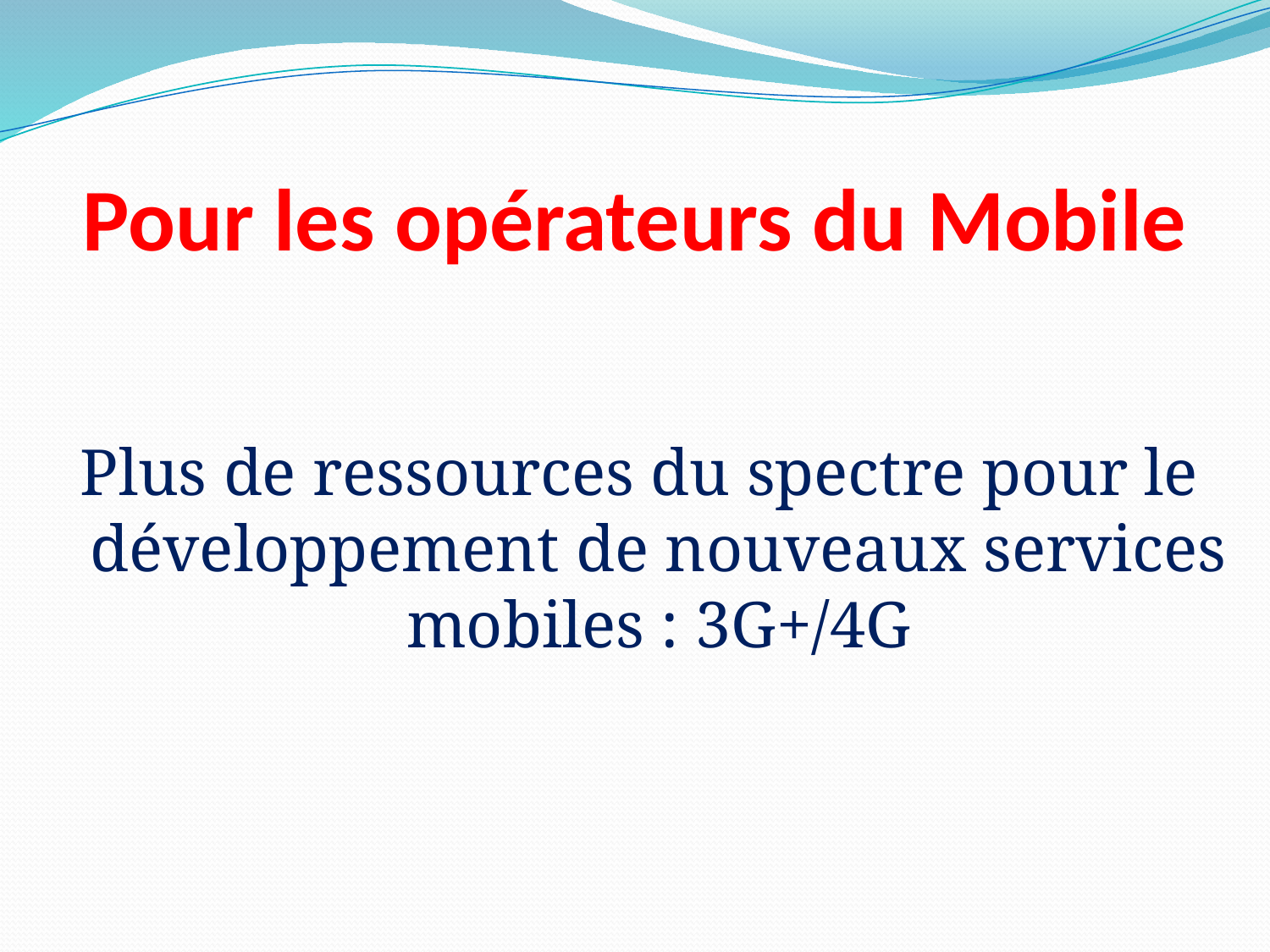

# Pour les opérateurs du Mobile
Plus de ressources du spectre pour le développement de nouveaux services mobiles : 3G+/4G